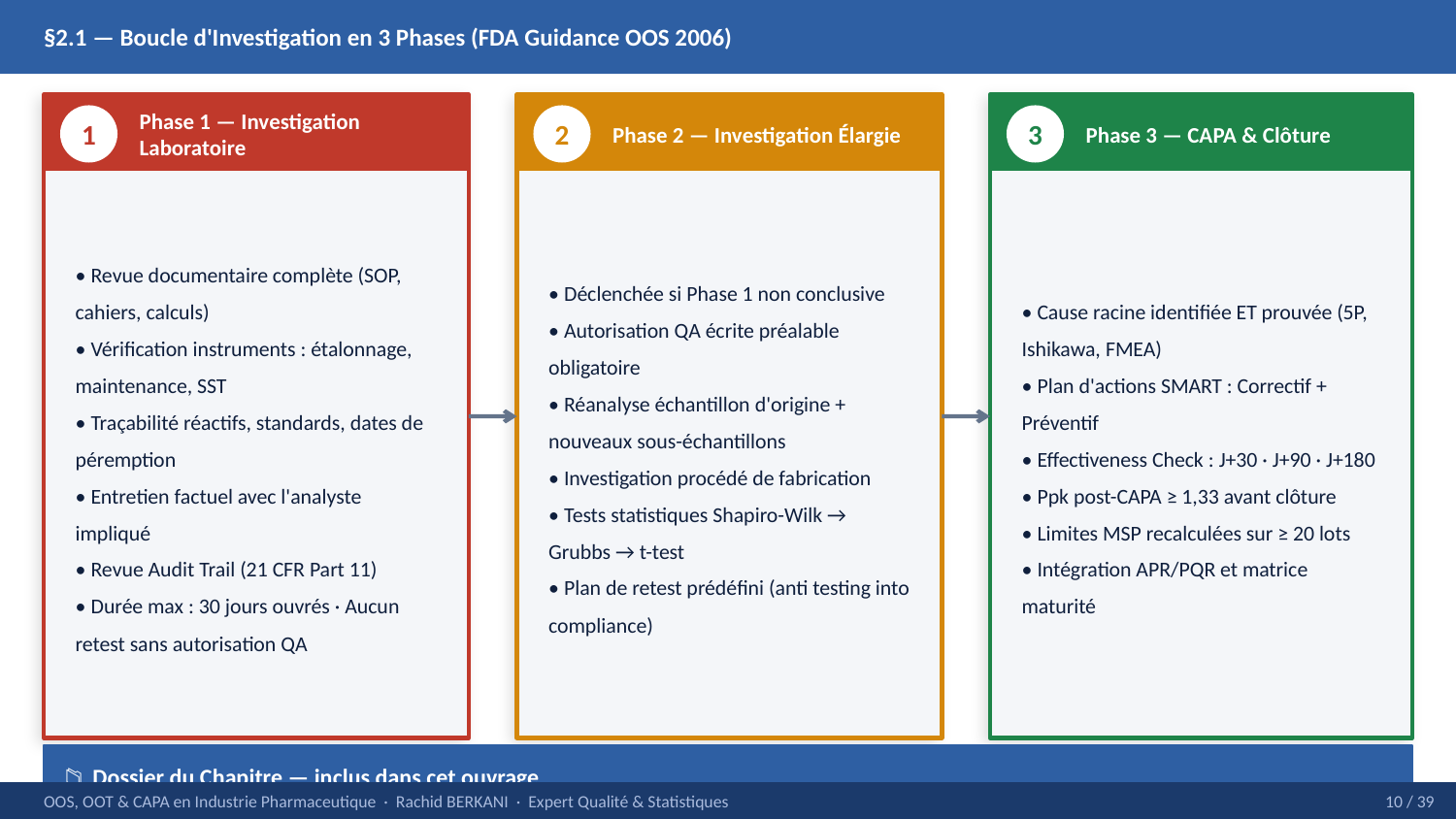

§2.1 — Boucle d'Investigation en 3 Phases (FDA Guidance OOS 2006)

Phase 1 — Investigation Laboratoire
Phase 2 — Investigation Élargie
Phase 3 — CAPA & Clôture

1

2

3
• Revue documentaire complète (SOP, cahiers, calculs)
• Vérification instruments : étalonnage, maintenance, SST
• Traçabilité réactifs, standards, dates de péremption
• Entretien factuel avec l'analyste impliqué
• Revue Audit Trail (21 CFR Part 11)
• Durée max : 30 jours ouvrés · Aucun retest sans autorisation QA
• Déclenchée si Phase 1 non conclusive
• Autorisation QA écrite préalable obligatoire
• Réanalyse échantillon d'origine + nouveaux sous-échantillons
• Investigation procédé de fabrication
• Tests statistiques Shapiro-Wilk → Grubbs → t-test
• Plan de retest prédéfini (anti testing into compliance)
• Cause racine identifiée ET prouvée (5P, Ishikawa, FMEA)
• Plan d'actions SMART : Correctif + Préventif
• Effectiveness Check : J+30 · J+90 · J+180
• Ppk post-CAPA ≥ 1,33 avant clôture
• Limites MSP recalculées sur ≥ 20 lots
• Intégration APR/PQR et matrice maturité

📁  Dossier du Chapitre — inclus dans cet ouvrage

OOS, OOT & CAPA en Industrie Pharmaceutique  ·  Rachid BERKANI  ·  Expert Qualité & Statistiques
10 / 39

📊 Données 24 lots Impureté A (Excel)
📋 Template LIR Phase 1 & 2 (Word)
✅ Checklist investigation 48 pts
📄 SOP Investigation OOS